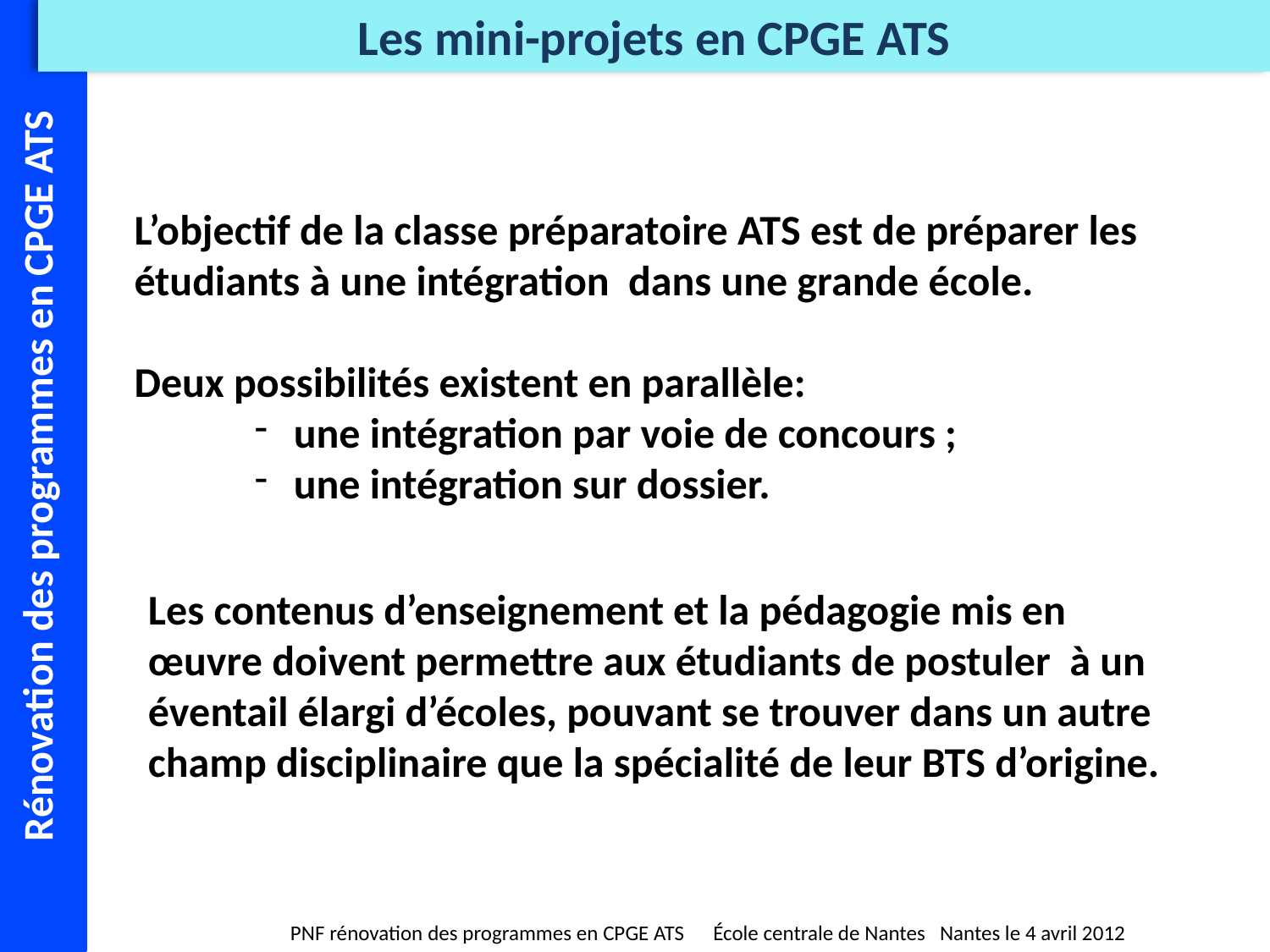

L’objectif de la classe préparatoire ATS est de préparer les étudiants à une intégration  dans une grande école.

Deux possibilités existent en parallèle:
 une intégration par voie de concours ;
 une intégration sur dossier.
Les contenus d’enseignement et la pédagogie mis en œuvre doivent permettre aux étudiants de postuler  à un éventail élargi d’écoles, pouvant se trouver dans un autre champ disciplinaire que la spécialité de leur BTS d’origine.